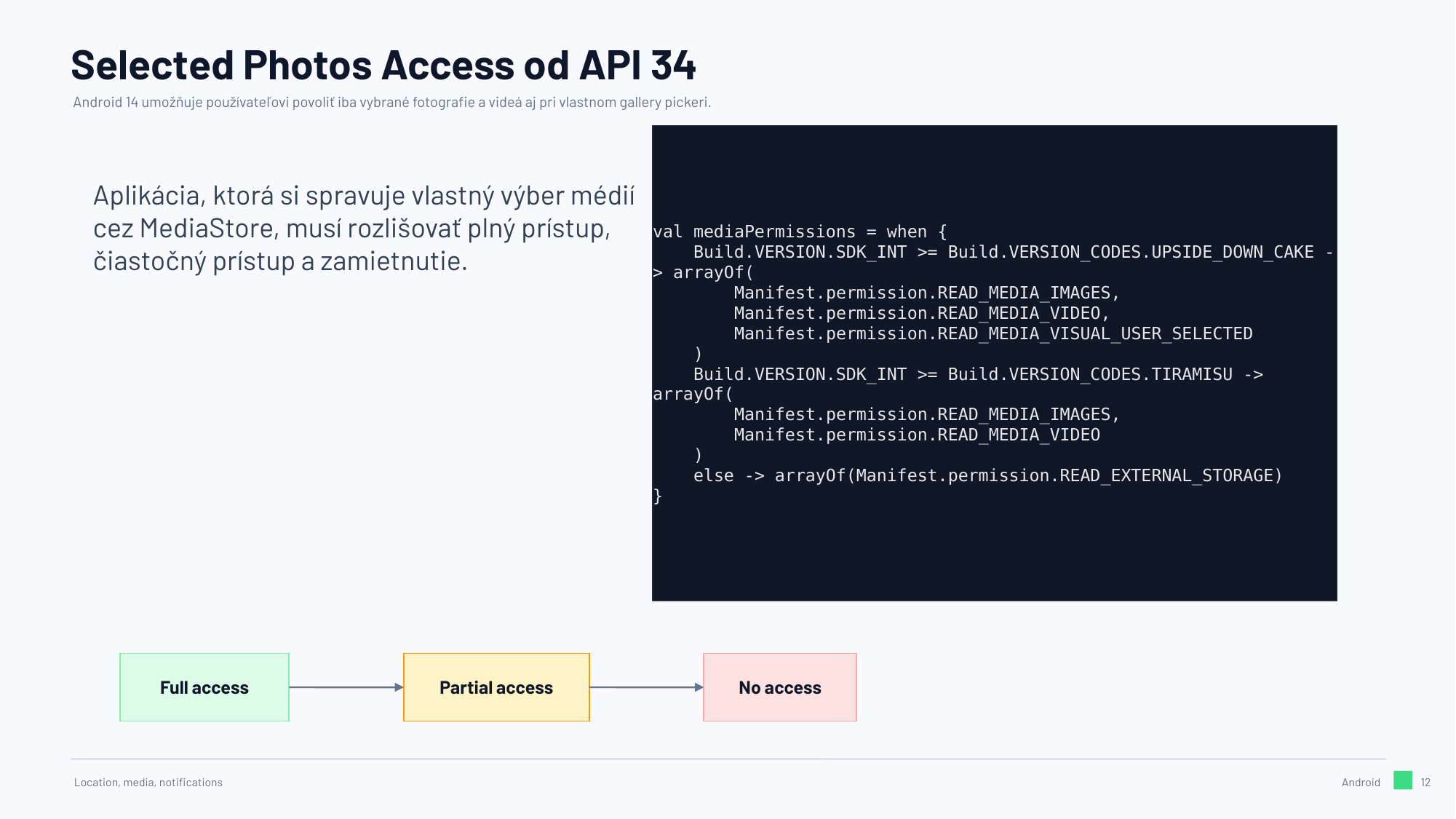

Selected Photos Access od API 34
Android 14 umožňuje používateľovi povoliť iba vybrané fotografie a videá aj pri vlastnom gallery pickeri.
val mediaPermissions = when {
    Build.VERSION.SDK_INT >= Build.VERSION_CODES.UPSIDE_DOWN_CAKE -> arrayOf(
        Manifest.permission.READ_MEDIA_IMAGES,
        Manifest.permission.READ_MEDIA_VIDEO,
        Manifest.permission.READ_MEDIA_VISUAL_USER_SELECTED
    )
    Build.VERSION.SDK_INT >= Build.VERSION_CODES.TIRAMISU -> arrayOf(
        Manifest.permission.READ_MEDIA_IMAGES,
        Manifest.permission.READ_MEDIA_VIDEO
    )
    else -> arrayOf(Manifest.permission.READ_EXTERNAL_STORAGE)
}
Aplikácia, ktorá si spravuje vlastný výber médií cez MediaStore, musí rozlišovať plný prístup, čiastočný prístup a zamietnutie.
Full access
Partial access
No access

12